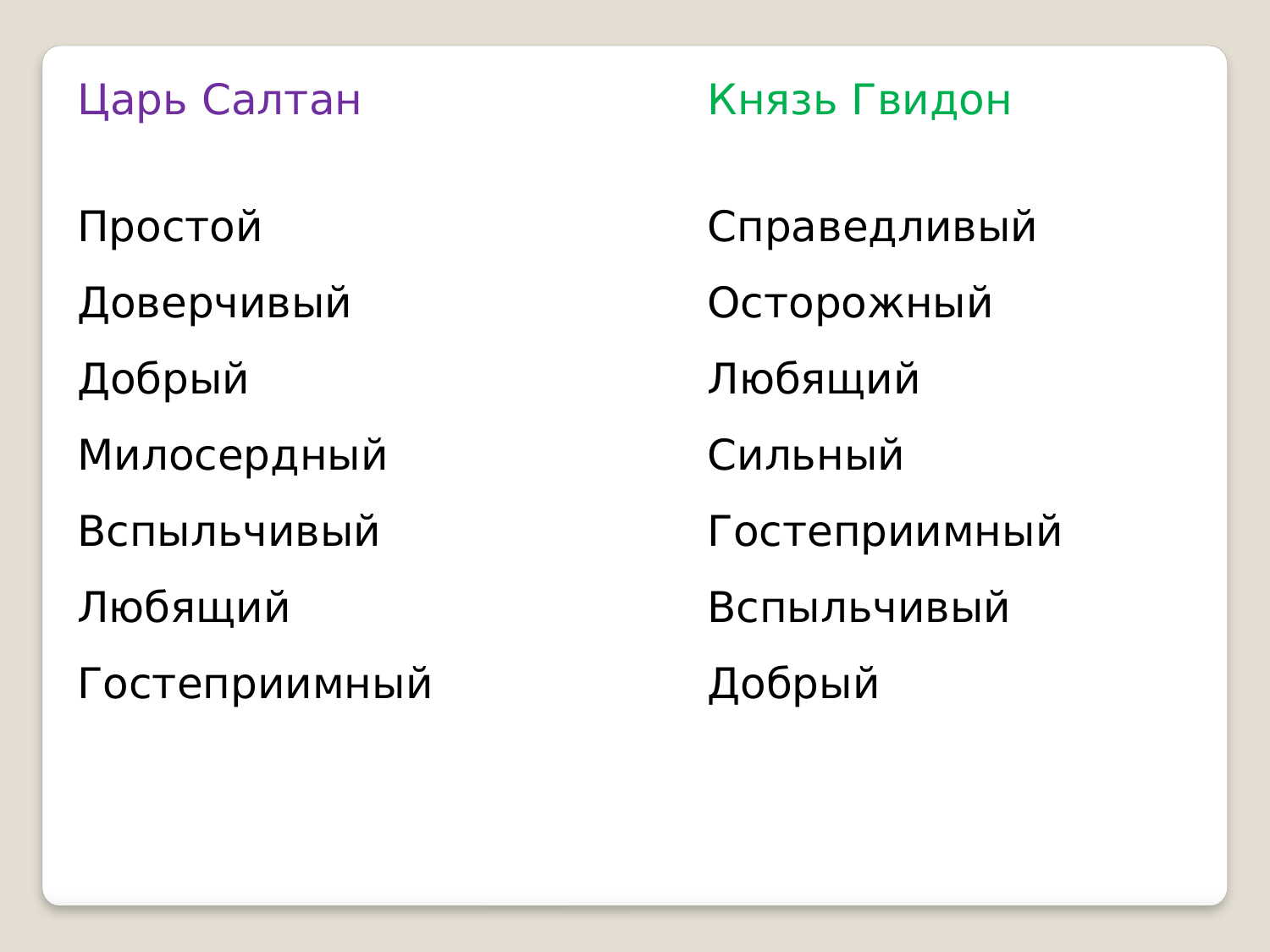

Царь Салтан

Простой
Доверчивый
Добрый
Милосердный
Вспыльчивый
Любящий
Гостеприимный

Князь Гвидон

Справедливый
Осторожный
Любящий
Сильный
Гостеприимный
Вспыльчивый
Добрый